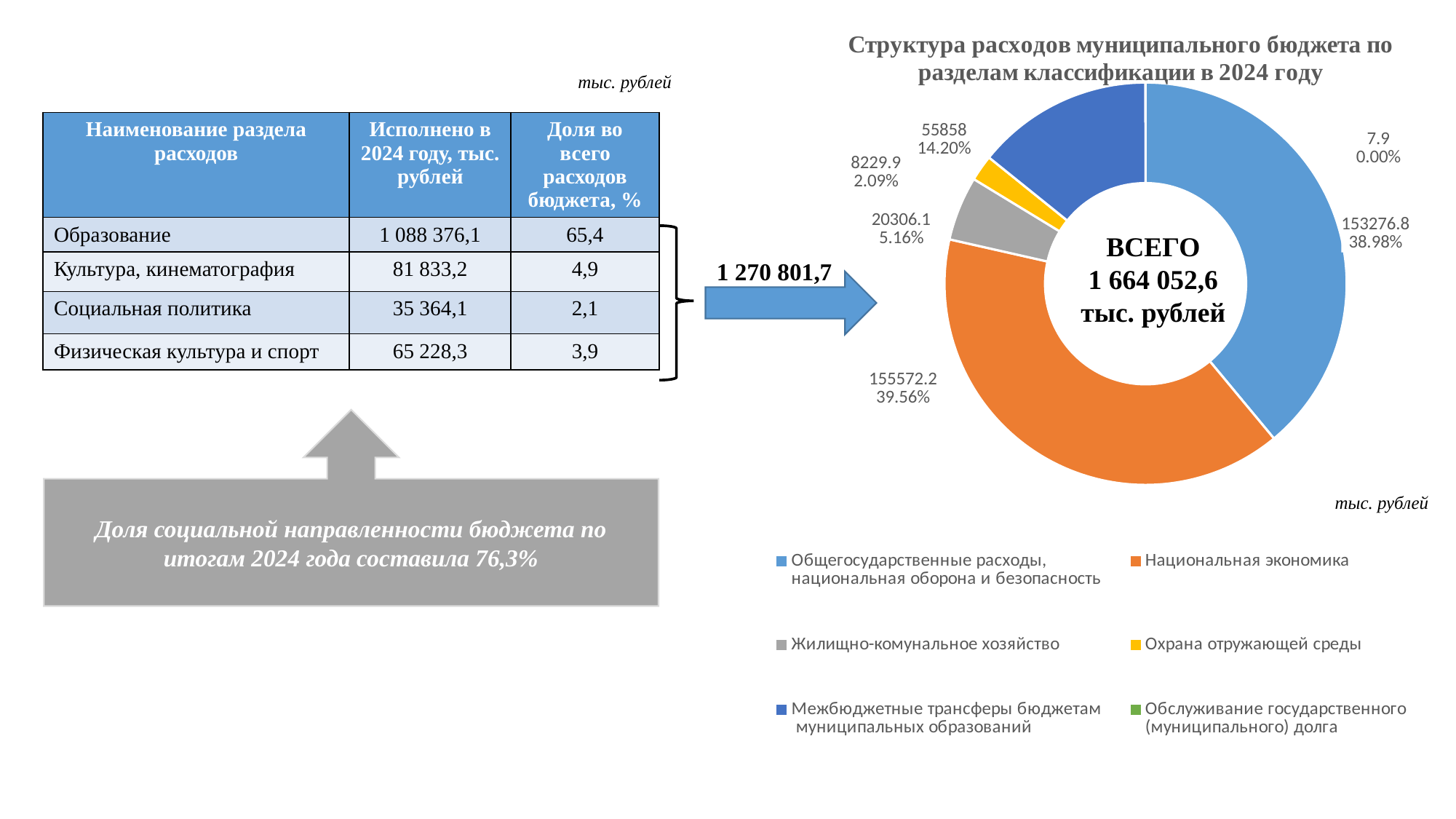

### Chart: Структура расходов муниципального бюджета по разделам классификации в 2024 году

| Category | Структура расходов муниципального бюджета по разделам классификации в 2022 году |
|---|---|
| Общегосударственные расходы,
национальная оборона и безопасность | 153276.8 |
| Национальная экономика | 155572.2 |
| Жилищно-комунальное хозяйство | 20306.1 |
| Охрана отружающей среды | 8229.9 |
| Межбюджетные трансферы бюджетам
 муниципальных образований | 55858.0 |
| Обслуживание государственного
(муниципального) долга | 7.9 |
тыс. рублей
| Наименование раздела расходов | Исполнено в 2024 году, тыс. рублей | Доля во всего расходов бюджета, % |
| --- | --- | --- |
| Образование | 1 088 376,1 | 65,4 |
| Культура, кинематография | 81 833,2 | 4,9 |
| Социальная политика | 35 364,1 | 2,1 |
| Физическая культура и спорт | 65 228,3 | 3,9 |
ВСЕГО
1 664 052,6
тыс. рублей

1 270 801,7

Доля социальной направленности бюджета по итогам 2024 года составила 76,3%
тыс. рублей